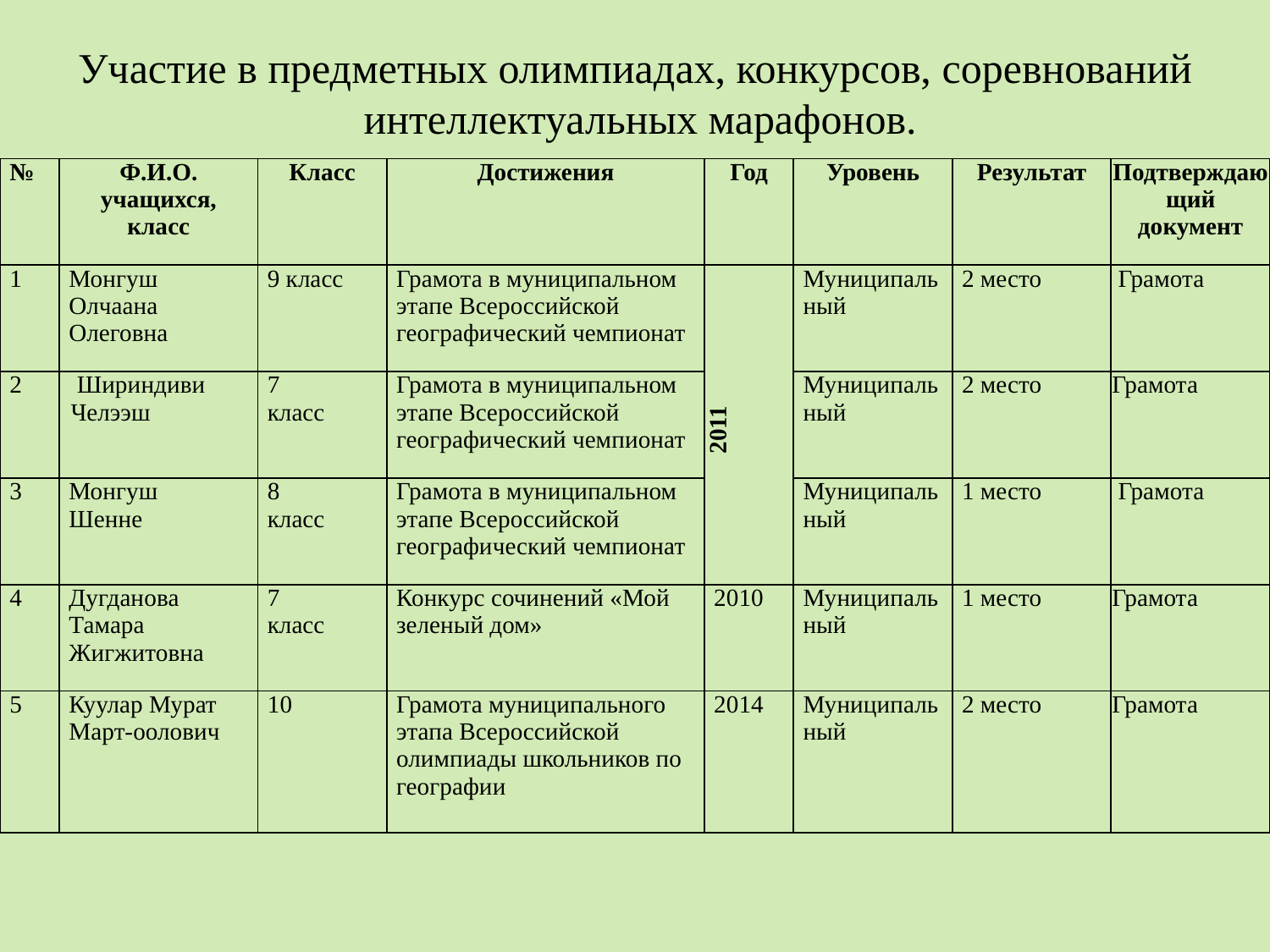

# Участие в предметных олимпиадах, конкурсов, соревнований  интеллектуальных марафонов.
| № | Ф.И.О. учащихся, класс | Класс | Достижения | Год | Уровень | Результат | Подтверждающий документ |
| --- | --- | --- | --- | --- | --- | --- | --- |
| 1 | Монгуш Олчаана Олеговна | 9 класс | Грамота в муниципальном этапе Всероссийской географический чемпионат | 2011 | Муниципальный | 2 место | Грамота |
| 2 | Шириндиви Челээш | 7 класс | Грамота в муниципальном этапе Всероссийской географический чемпионат |  | Муниципальный | 2 место | Грамота |
| 3 | Монгуш Шенне | 8 класс | Грамота в муниципальном этапе Всероссийской географический чемпионат |  | Муниципальный | 1 место | Грамота |
| 4 | Дугданова Тамара Жигжитовна | 7 класс | Конкурс сочинений «Мой зеленый дом» | 2010 | Муниципальный | 1 место | Грамота |
| 5 | Куулар Мурат Март-оолович | 10 | Грамота муниципального этапа Всероссийской олимпиады школьников по географии | 2014 | Муниципальный | 2 место | Грамота |